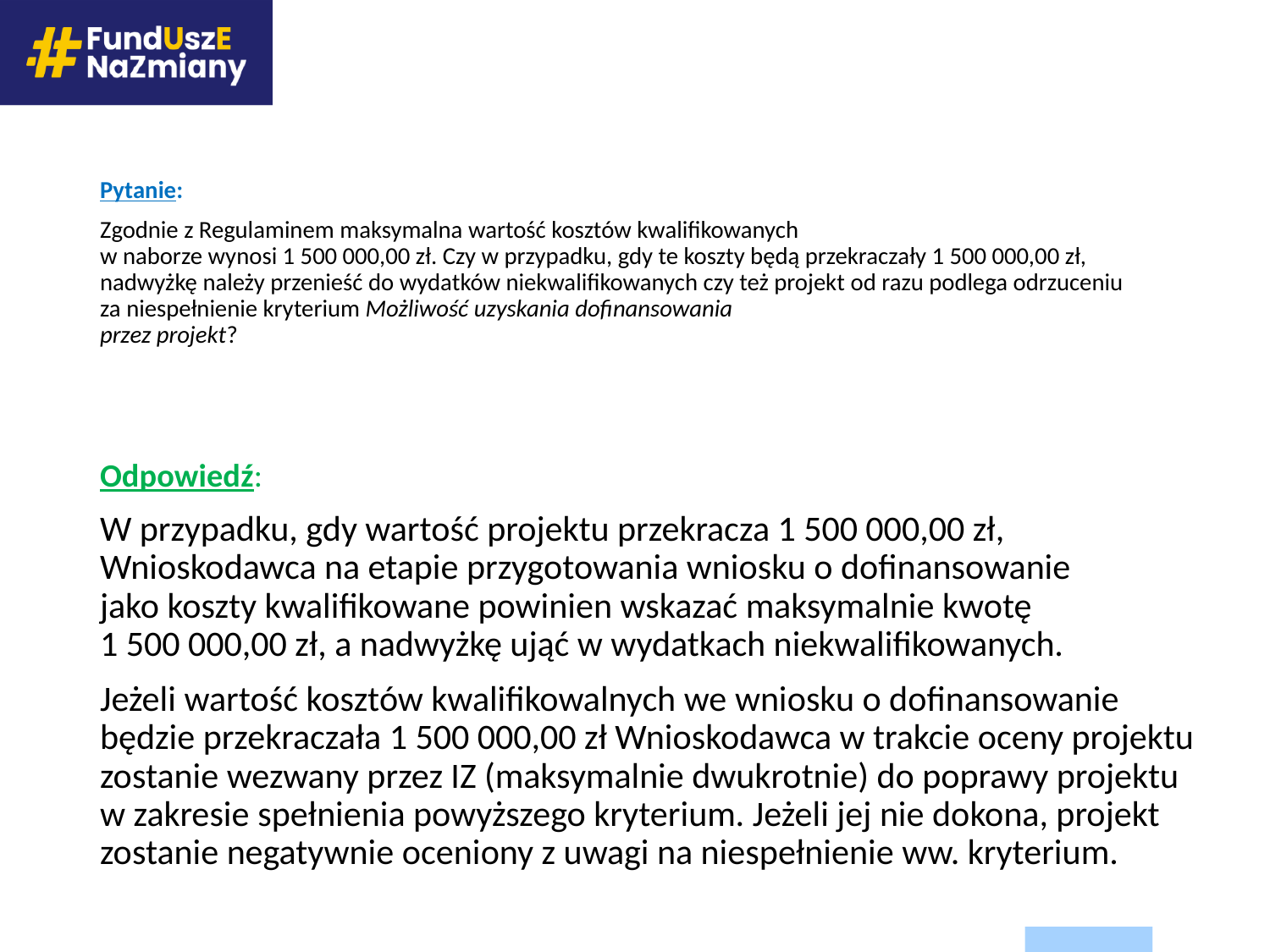

# Pytanie: aa Zgodnie z Regulaminem maksymalna wartość kosztów kwalifikowanych w naborze wynosi 1 500 000,00 zł. Czy w przypadku, gdy te koszty będą przekraczały 1 500 000,00 zł, nadwyżkę należy przenieść do wydatków niekwalifikowanych czy też projekt od razu podlega odrzuceniu za niespełnienie kryterium Możliwość uzyskania dofinansowania przez projekt?

Odpowiedź:
W przypadku, gdy wartość projektu przekracza 1 500 000,00 zł, Wnioskodawca na etapie przygotowania wniosku o dofinansowanie
jako koszty kwalifikowane powinien wskazać maksymalnie kwotę 1 500 000,00 zł, a nadwyżkę ująć w wydatkach niekwalifikowanych.
Jeżeli wartość kosztów kwalifikowalnych we wniosku o dofinansowanie będzie przekraczała 1 500 000,00 zł Wnioskodawca w trakcie oceny projektu zostanie wezwany przez IZ (maksymalnie dwukrotnie) do poprawy projektu w zakresie spełnienia powyższego kryterium. Jeżeli jej nie dokona, projekt zostanie negatywnie oceniony z uwagi na niespełnienie ww. kryterium.